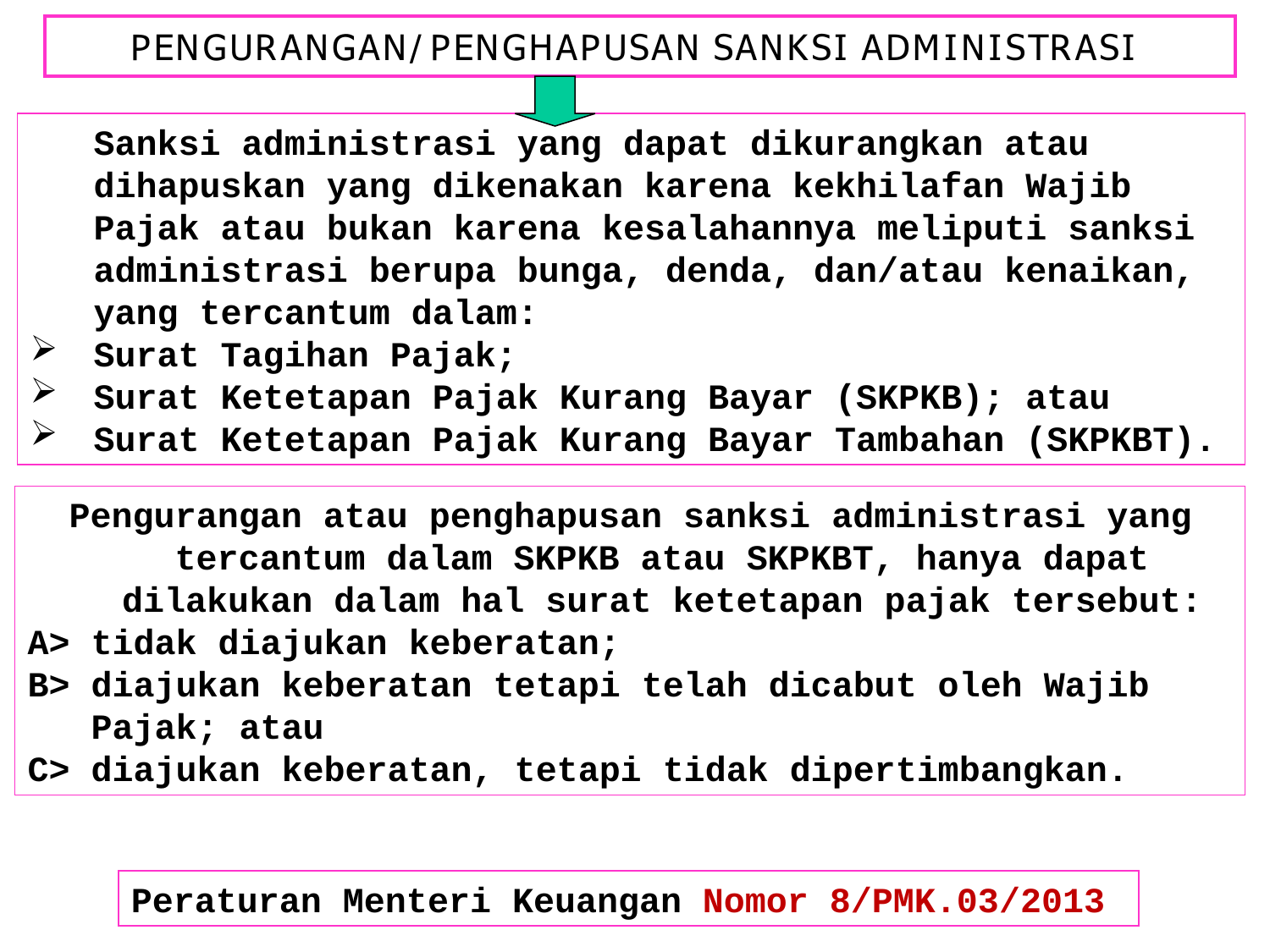

# PENGURANGAN/PENGHAPUSAN SANKSI ADMINISTRASI

	Sanksi administrasi yang dapat dikurangkan atau dihapuskan yang dikenakan karena kekhilafan Wajib Pajak atau bukan karena kesalahannya meliputi sanksi administrasi berupa bunga, denda, dan/atau kenaikan, yang tercantum dalam:
Surat Tagihan Pajak;
Surat Ketetapan Pajak Kurang Bayar (SKPKB); atau
Surat Ketetapan Pajak Kurang Bayar Tambahan (SKPKBT).
Pengurangan atau penghapusan sanksi administrasi yang tercantum dalam SKPKB atau SKPKBT, hanya dapat dilakukan dalam hal surat ketetapan pajak tersebut:
A> tidak diajukan keberatan;
B> diajukan keberatan tetapi telah dicabut oleh Wajib Pajak; atau
C> diajukan keberatan, tetapi tidak dipertimbangkan.
Peraturan Menteri Keuangan Nomor 8/PMK.03/2013